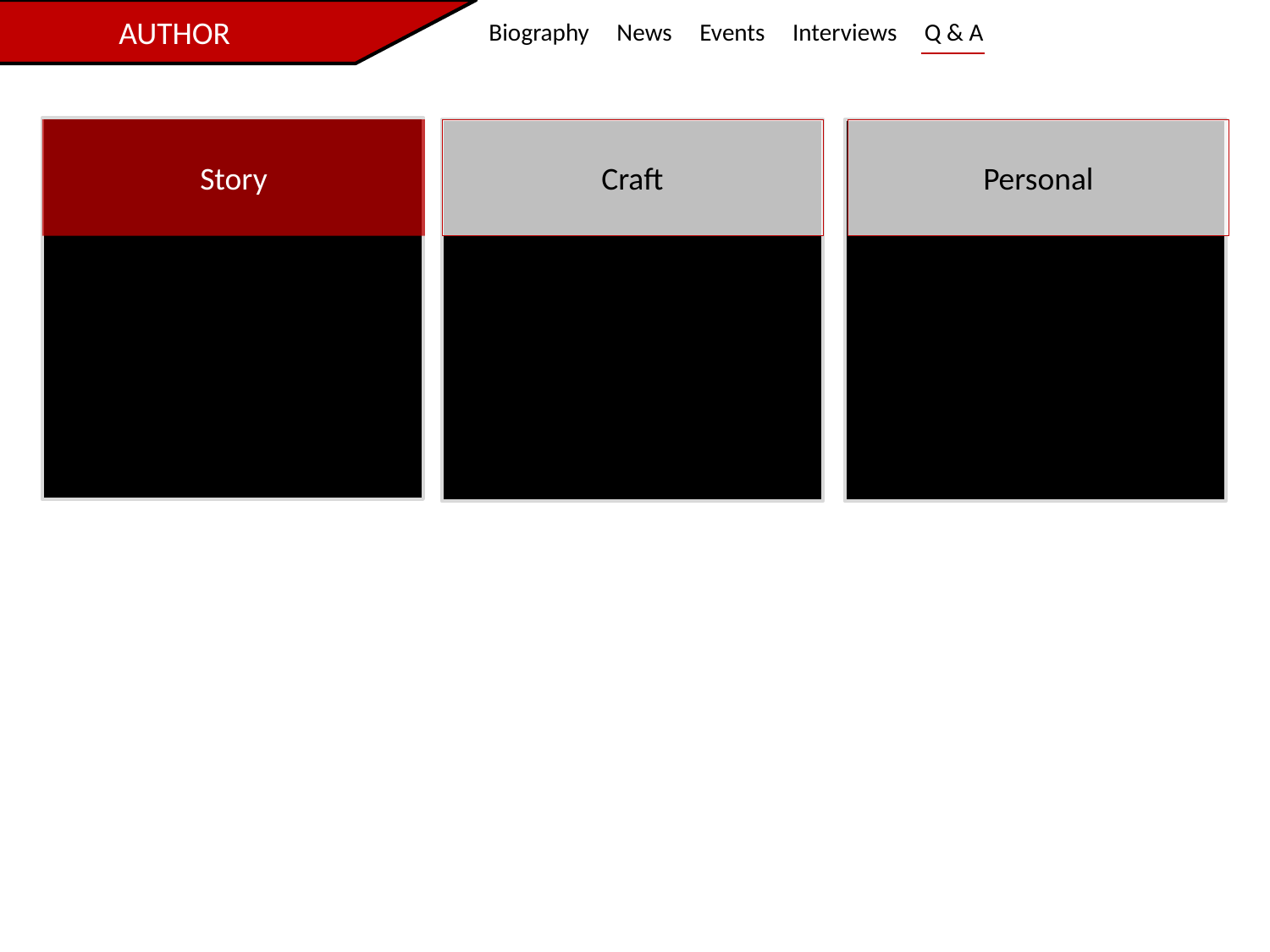

AUTHOR
Biography     News     Events     Interviews     Q & A

Story

Craft

Personal